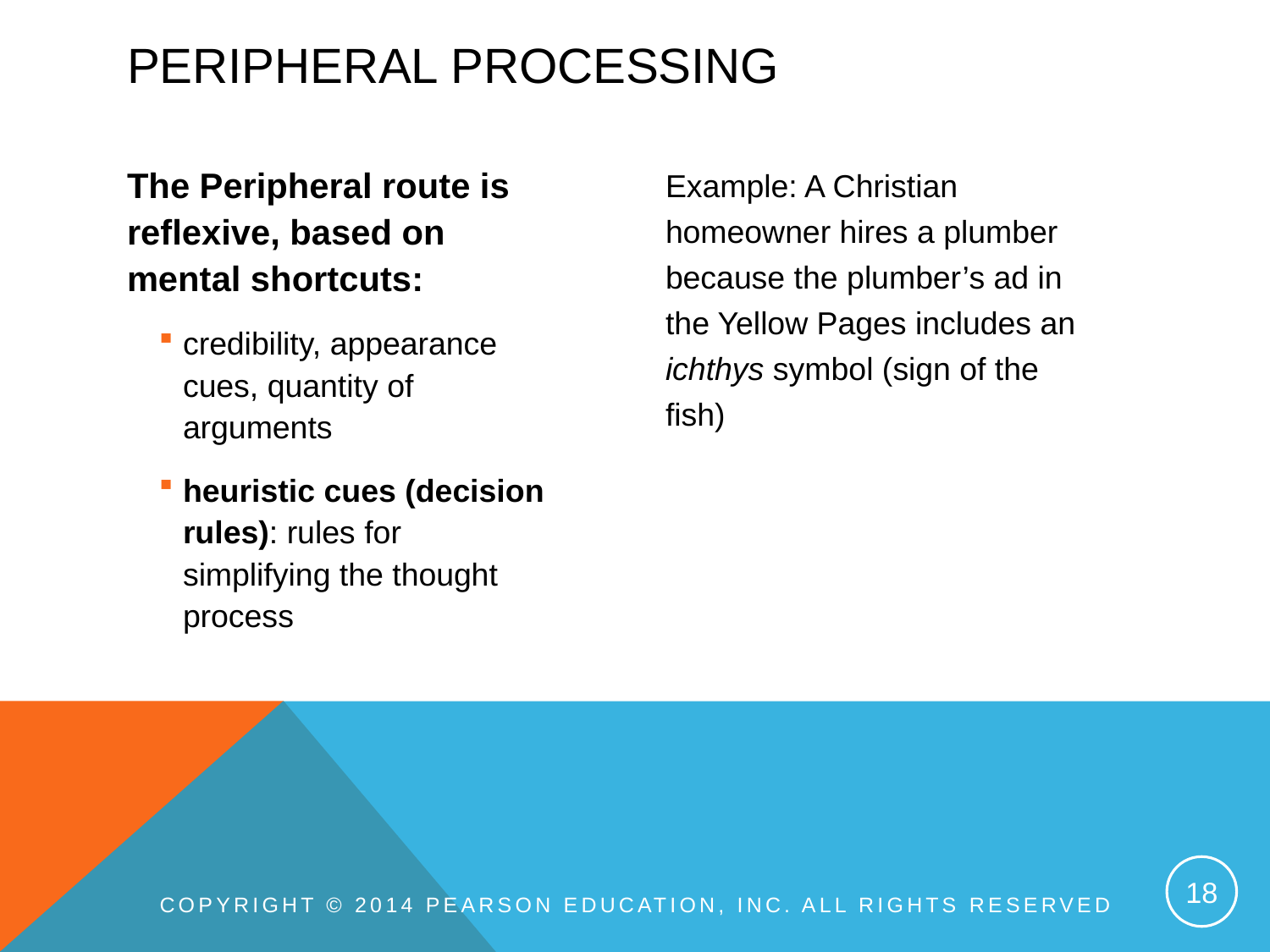

# Peripheral processing
The Peripheral route is reflexive, based on mental shortcuts:
credibility, appearance cues, quantity of arguments
heuristic cues (decision rules): rules for simplifying the thought process

Example: A Christian homeowner hires a plumber because the plumber’s ad in the Yellow Pages includes an ichthys symbol (sign of the fish)
18
Copyright © 2014 Pearson Education, Inc. All rights reserved